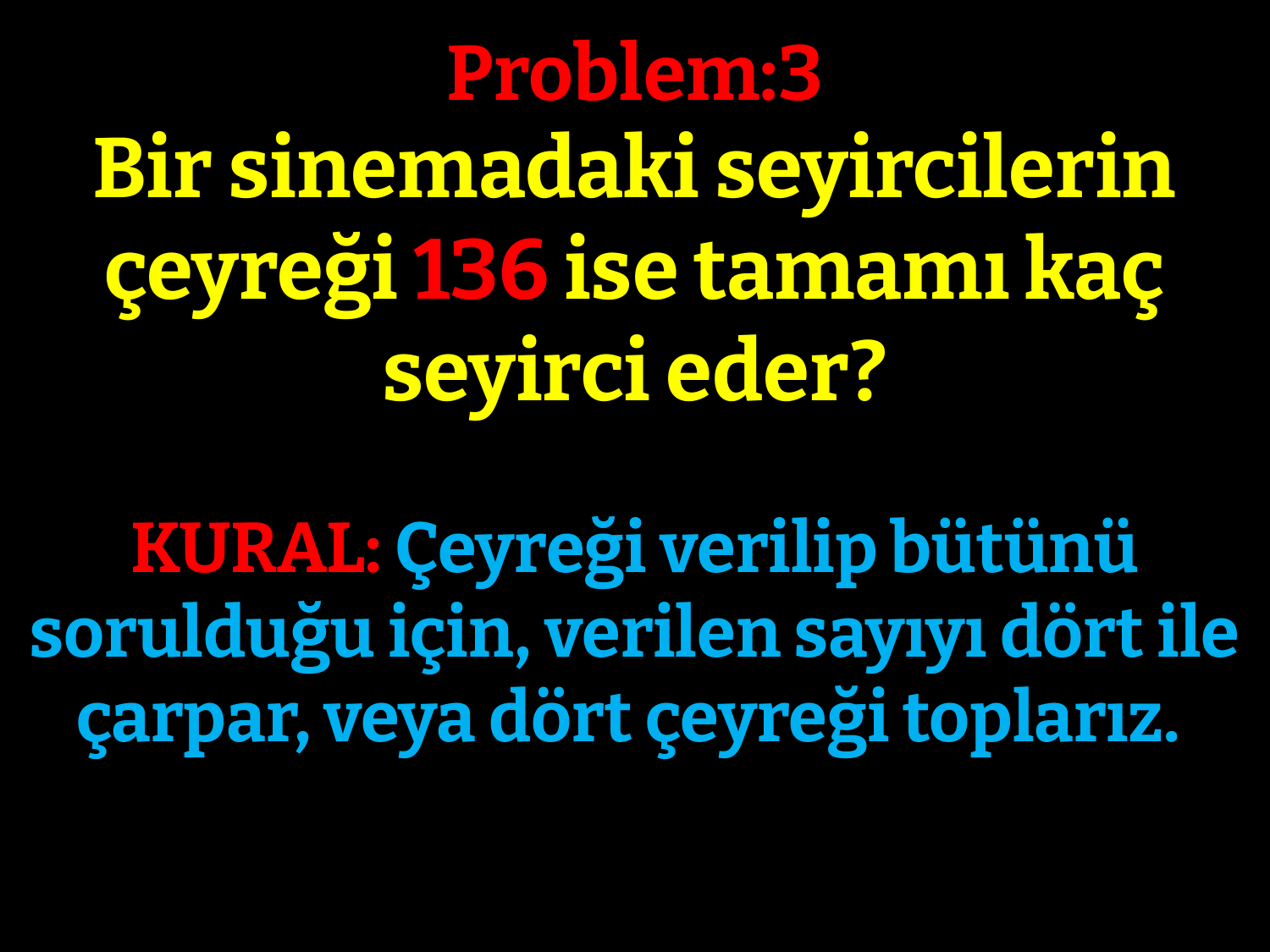

Problem:3
Bir sinemadaki seyircilerin çeyreği 136 ise tamamı kaç seyirci eder?
#
KURAL: Çeyreği verilip bütünü sorulduğu için, verilen sayıyı dört ile çarpar, veya dört çeyreği toplarız.